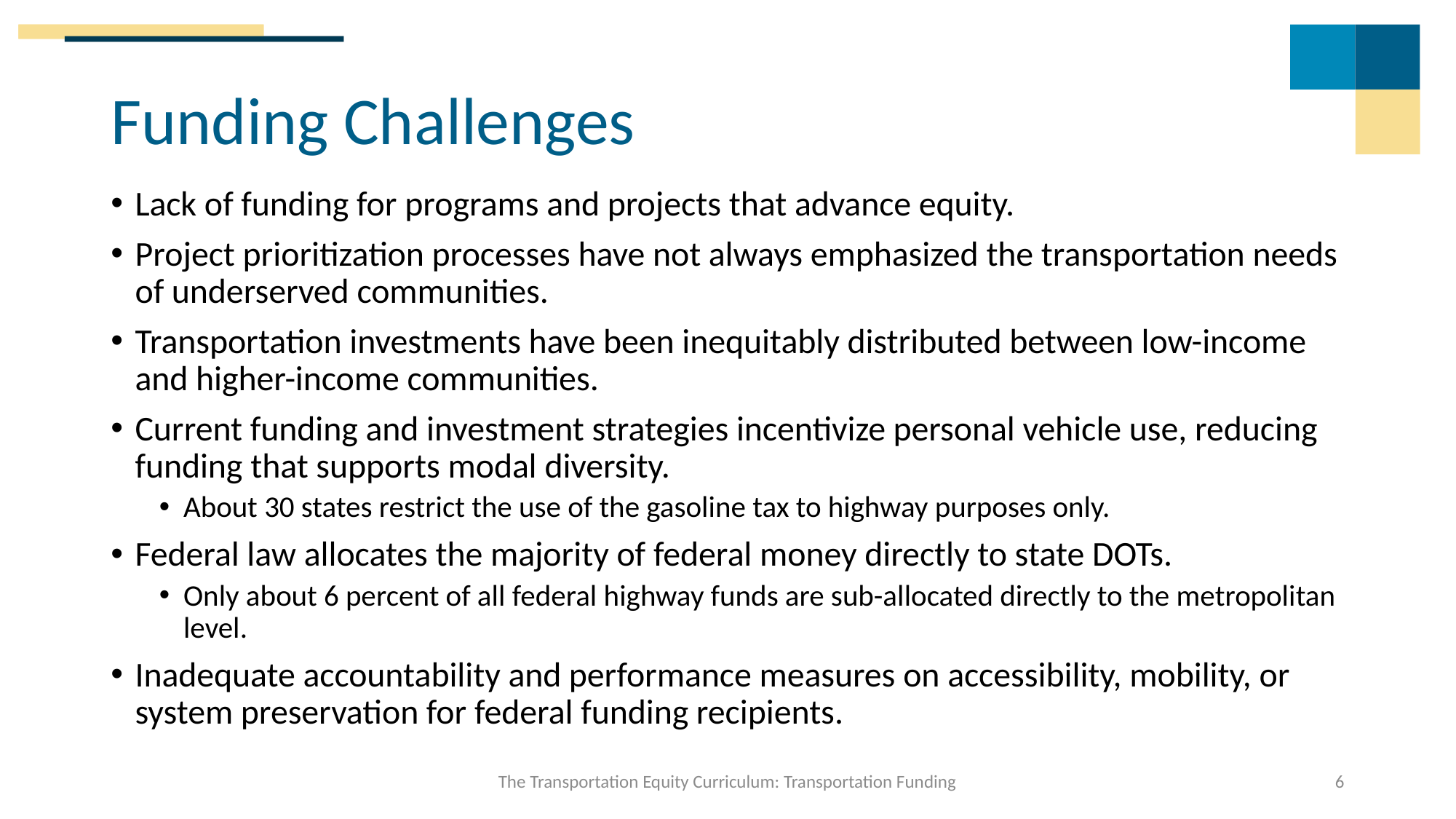

# Funding Challenges
Lack of funding for programs and projects that advance equity.
Project prioritization processes have not always emphasized the transportation needs of underserved communities.
Transportation investments have been inequitably distributed between low-income and higher-income communities.
Current funding and investment strategies incentivize personal vehicle use, reducing funding that supports modal diversity.
About 30 states restrict the use of the gasoline tax to highway purposes only.
Federal law allocates the majority of federal money directly to state DOTs.
Only about 6 percent of all federal highway funds are sub-allocated directly to the metropolitan level.
Inadequate accountability and performance measures on accessibility, mobility, or system preservation for federal funding recipients.
The Transportation Equity Curriculum: Transportation Funding
6